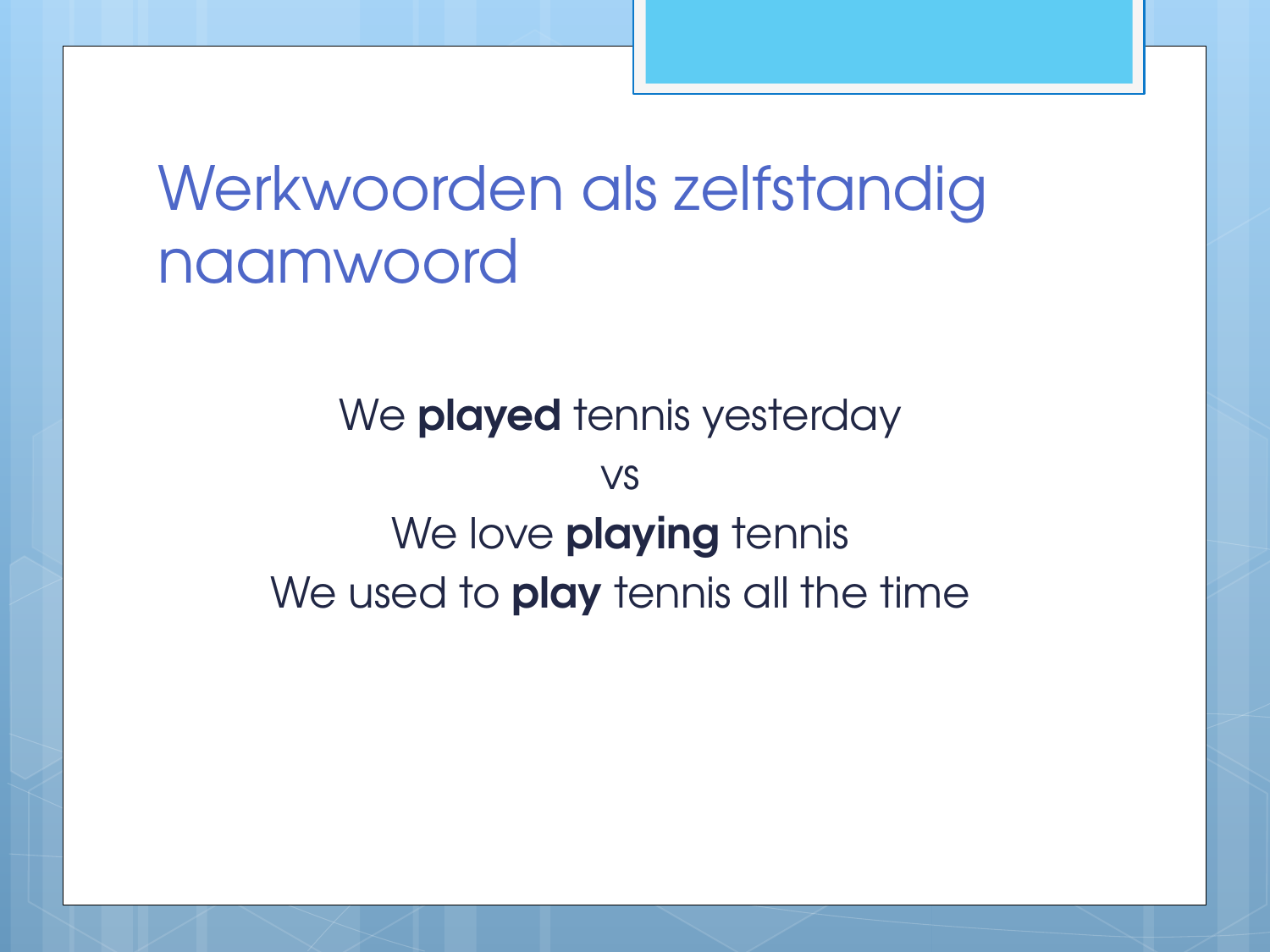

# Werkwoorden als zelfstandig naamwoord

We played tennis yesterday
vs
We love playing tennis
We used to play tennis all the time